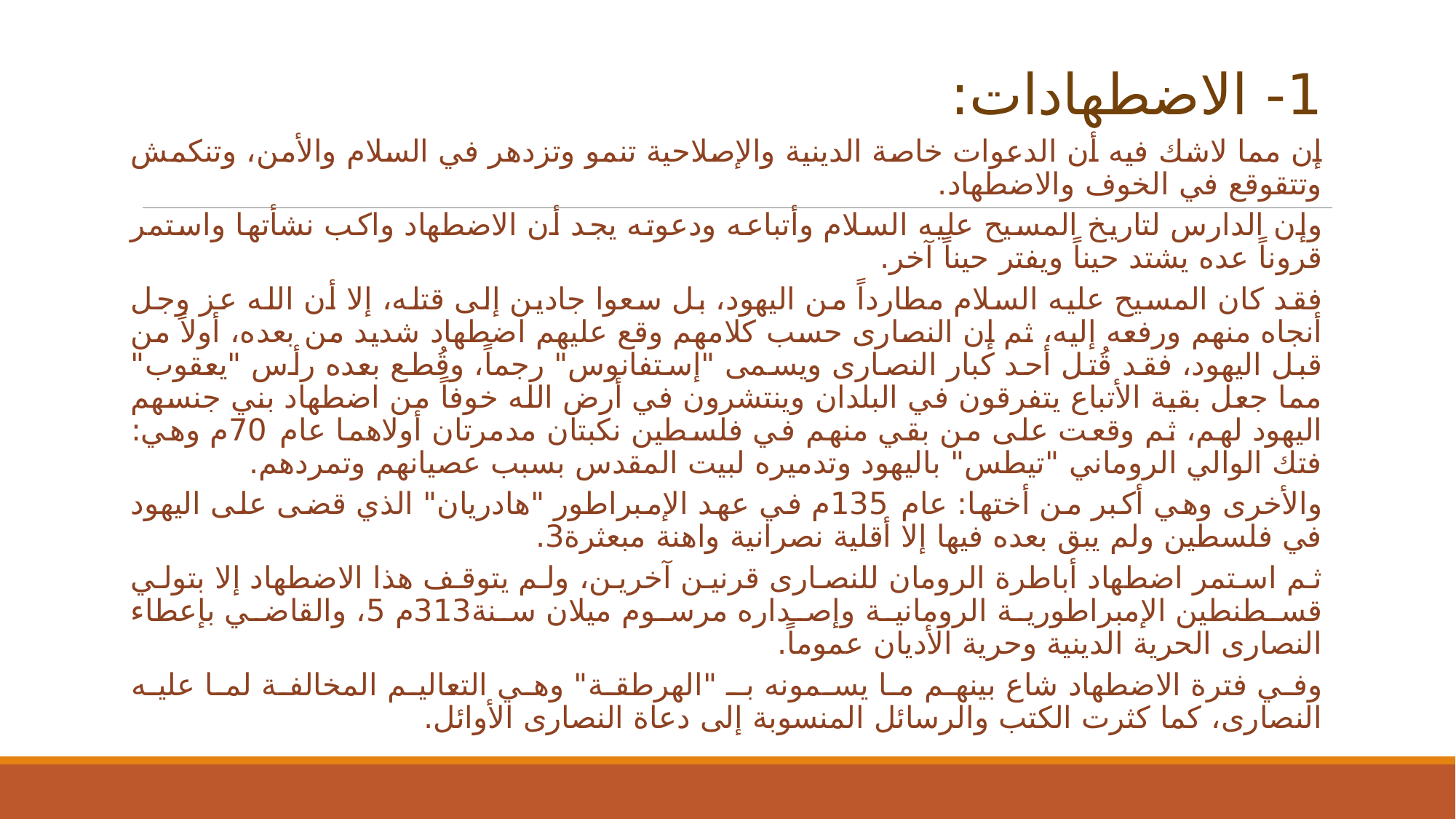

1- الاضطهادات:
إن مما لاشك فيه أن الدعوات خاصة الدينية والإصلاحية تنمو وتزدهر في السلام والأمن، وتنكمش وتتقوقع في الخوف والاضطهاد.
وإن الدارس لتاريخ المسيح عليه السلام وأتباعه ودعوته يجد أن الاضطهاد واكب نشأتها واستمر قروناً عده يشتد حيناً ويفتر حيناً آخر.
فقد كان المسيح عليه السلام مطارداً من اليهود، بل سعوا جادين إلى قتله، إلا أن الله عز وجل أنجاه منهم ورفعه إليه، ثم إن النصارى حسب كلامهم وقع عليهم اضطهاد شديد من بعده، أولاً من قبل اليهود، فقد قُتل أحد كبار النصارى ويسمى "إستفانوس" رجماً، وقُطع بعده رأس "يعقوب" مما جعل بقية الأتباع يتفرقون في البلدان وينتشرون في أرض الله خوفاً من اضطهاد بني جنسهم اليهود لهم، ثم وقعت على من بقي منهم في فلسطين نكبتان مدمرتان أولاهما عام 70م وهي: فتك الوالي الروماني "تيطس" باليهود وتدميره لبيت المقدس بسبب عصيانهم وتمردهم.
والأخرى وهي أكبر من أختها: عام 135م في عهد الإمبراطور "هادريان" الذي قضى على اليهود في فلسطين ولم يبق بعده فيها إلا أقلية نصرانية واهنة مبعثرة3.
ثم استمر اضطهاد أباطرة الرومان للنصارى قرنين آخرين، ولم يتوقف هذا الاضطهاد إلا بتولي قسطنطين الإمبراطورية الرومانية وإصداره مرسوم ميلان سنة313م 5، والقاضي بإعطاء النصارى الحرية الدينية وحرية الأديان عموماً.
وفي فترة الاضطهاد شاع بينهم ما يسمونه بـ "الهرطقة" وهي التعاليم المخالفة لما عليه النصارى، كما كثرت الكتب والرسائل المنسوبة إلى دعاة النصارى الأوائل.